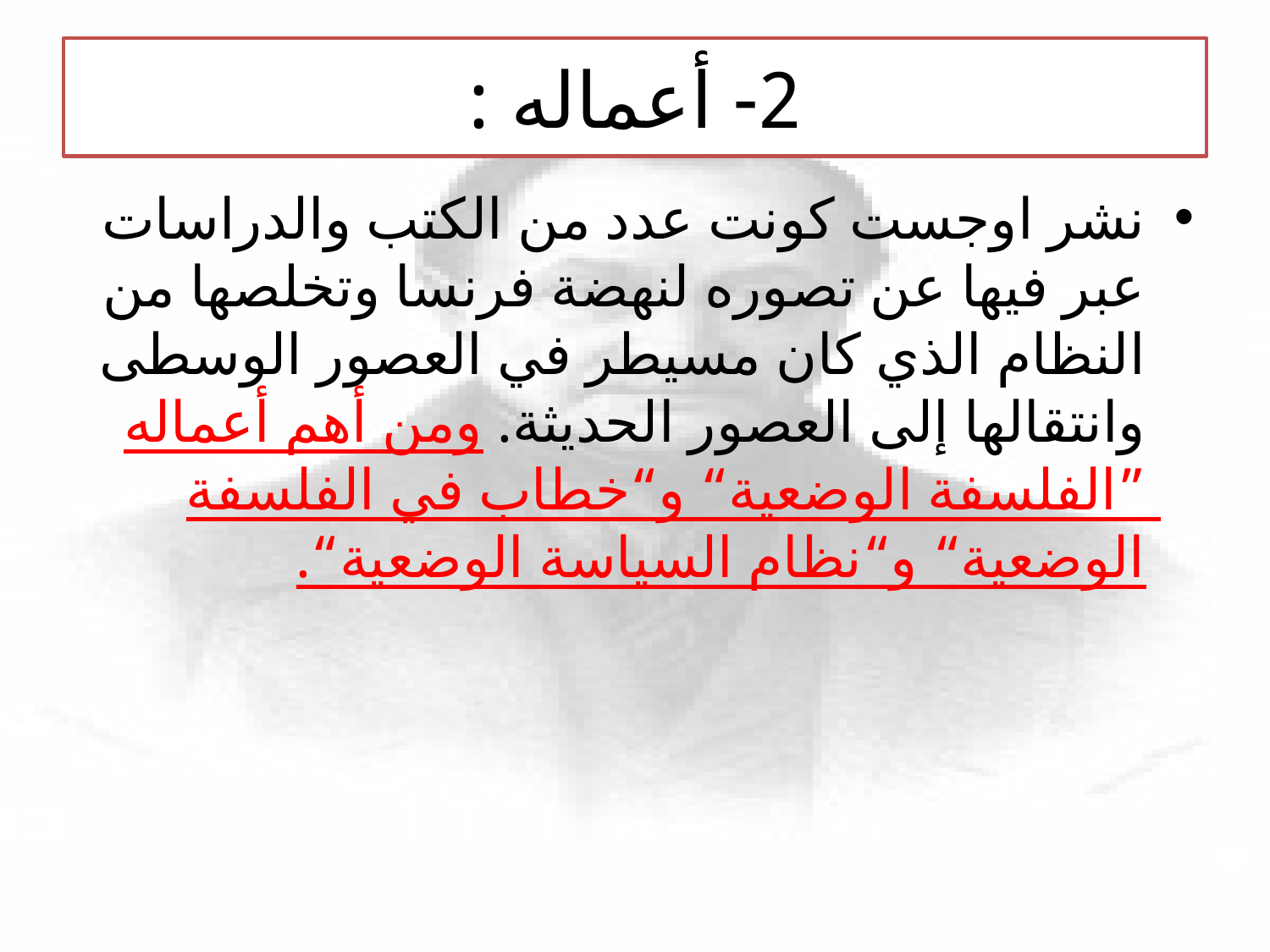

# 2- أعماله :
نشر اوجست كونت عدد من الكتب والدراسات عبر فيها عن تصوره لنهضة فرنسا وتخلصها من النظام الذي كان مسيطر في العصور الوسطى وانتقالها إلى العصور الحديثة. ومن أهم أعماله ”الفلسفة الوضعية“ و“خطاب في الفلسفة الوضعية“ و“نظام السياسة الوضعية“.